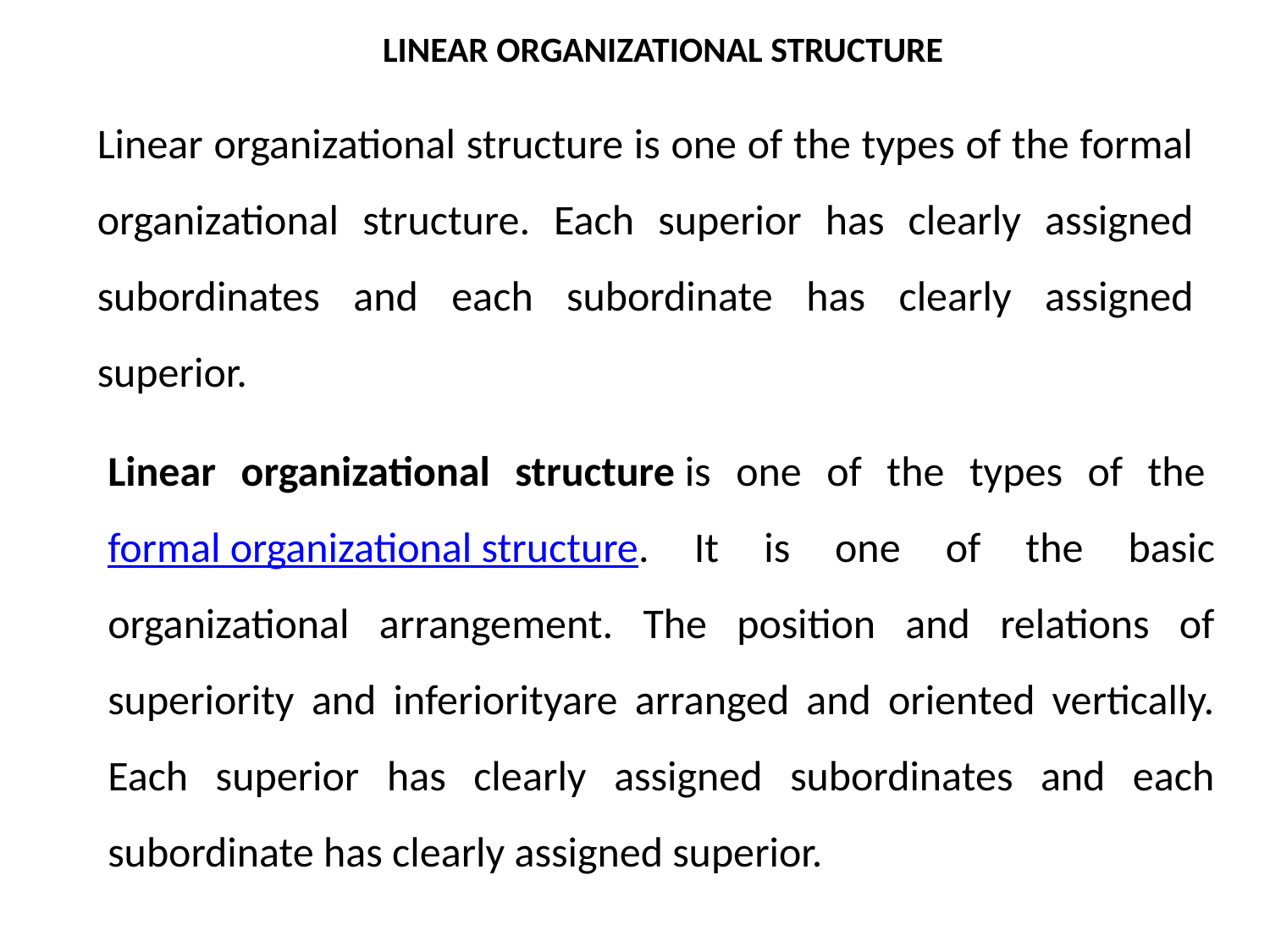

LINEAR ORGANIZATIONAL STRUCTURE
Linear organizational structure is one of the types of the formal organizational structure. Each superior has clearly assigned subordinates and each subordinate has clearly assigned superior.
Linear organizational structure is one of the types of the formal organizational structure. It is one of the basic organizational arrangement. The position and relations of superiority and inferiorityare arranged and oriented vertically. Each superior has clearly assigned subordinates and each subordinate has clearly assigned superior.